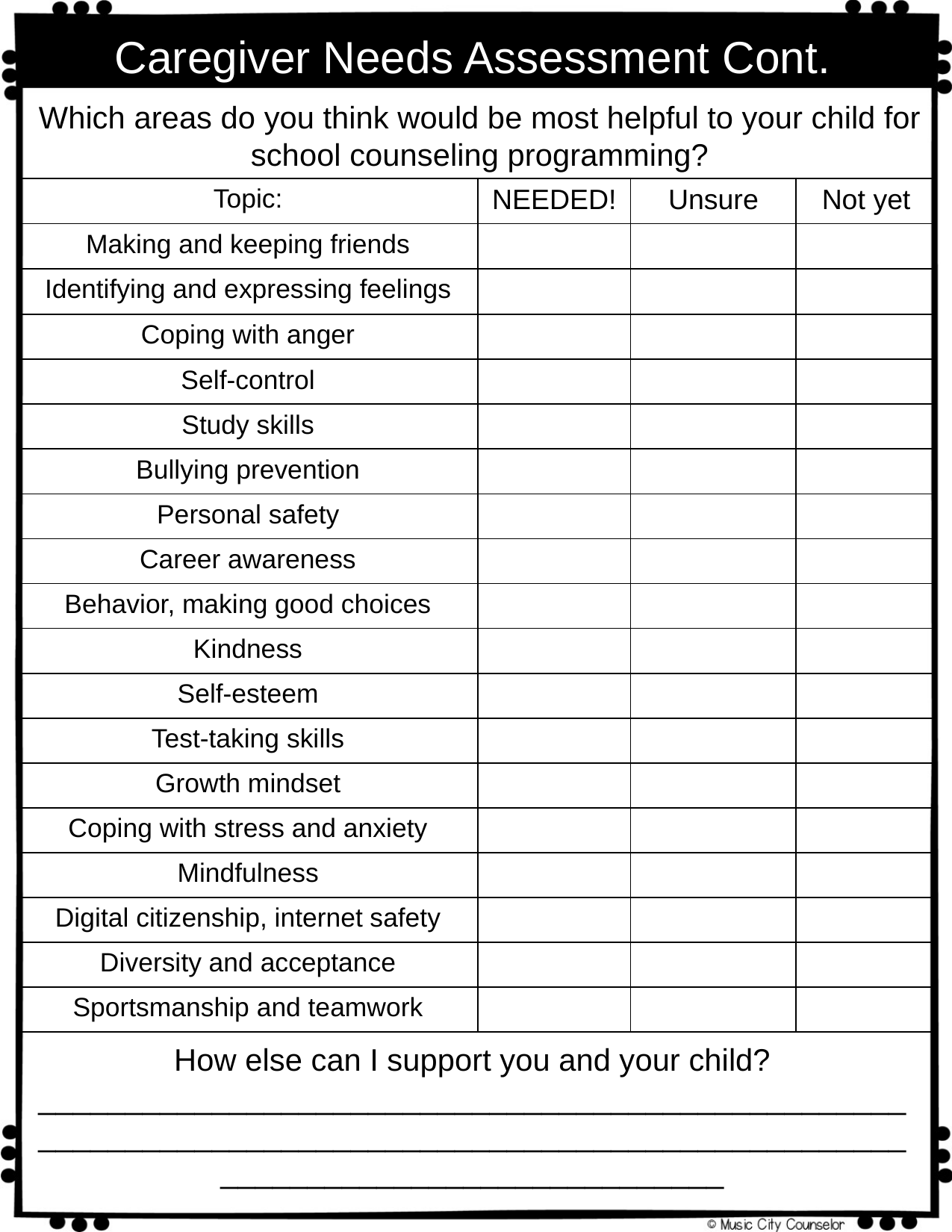

Caregiver Needs Assessment Cont.
Which areas do you think would be most helpful to your child for school counseling programming?
| Topic: | NEEDED! | Unsure | Not yet |
| --- | --- | --- | --- |
| Making and keeping friends |  |  |  |
| Identifying and expressing feelings |  |  |  |
| Coping with anger |  |  |  |
| Self-control |  |  |  |
| Study skills |  |  |  |
| Bullying prevention |  |  |  |
| Personal safety |  |  |  |
| Career awareness |  |  |  |
| Behavior, making good choices |  |  |  |
| Kindness |  |  |  |
| Self-esteem |  |  |  |
| Test-taking skills |  |  |  |
| Growth mindset |  |  |  |
| Coping with stress and anxiety |  |  |  |
| Mindfulness |  |  |  |
| Digital citizenship, internet safety |  |  |  |
| Diversity and acceptance |  |  |  |
| Sportsmanship and teamwork |  |  |  |
How else can I support you and your child?
_________________________________________________________________________________________________________________________________